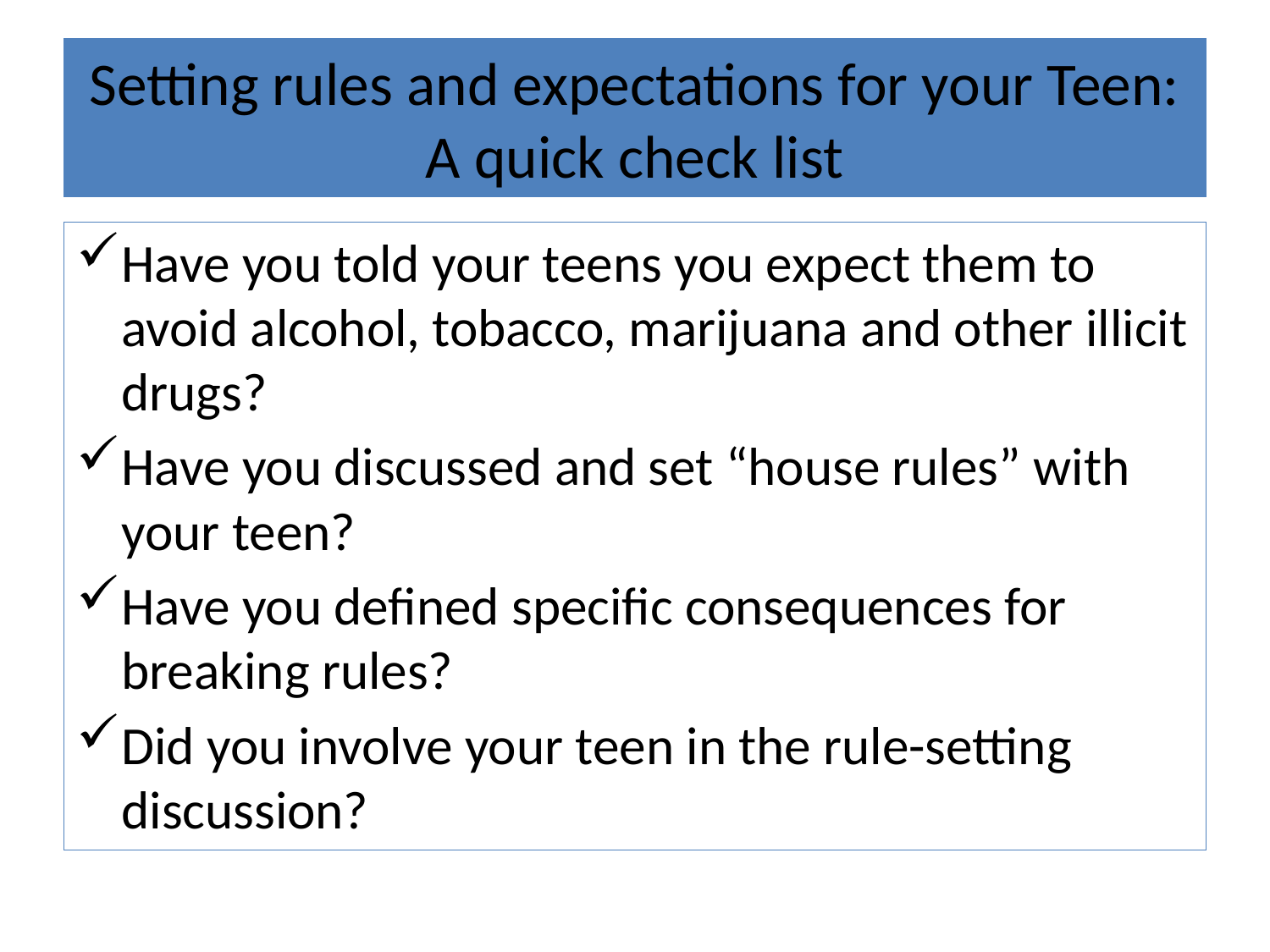

# Setting rules and expectations for your Teen: A quick check list
Have you told your teens you expect them to avoid alcohol, tobacco, marijuana and other illicit drugs?
Have you discussed and set “house rules” with your teen?
Have you defined specific consequences for breaking rules?
Did you involve your teen in the rule-setting discussion?